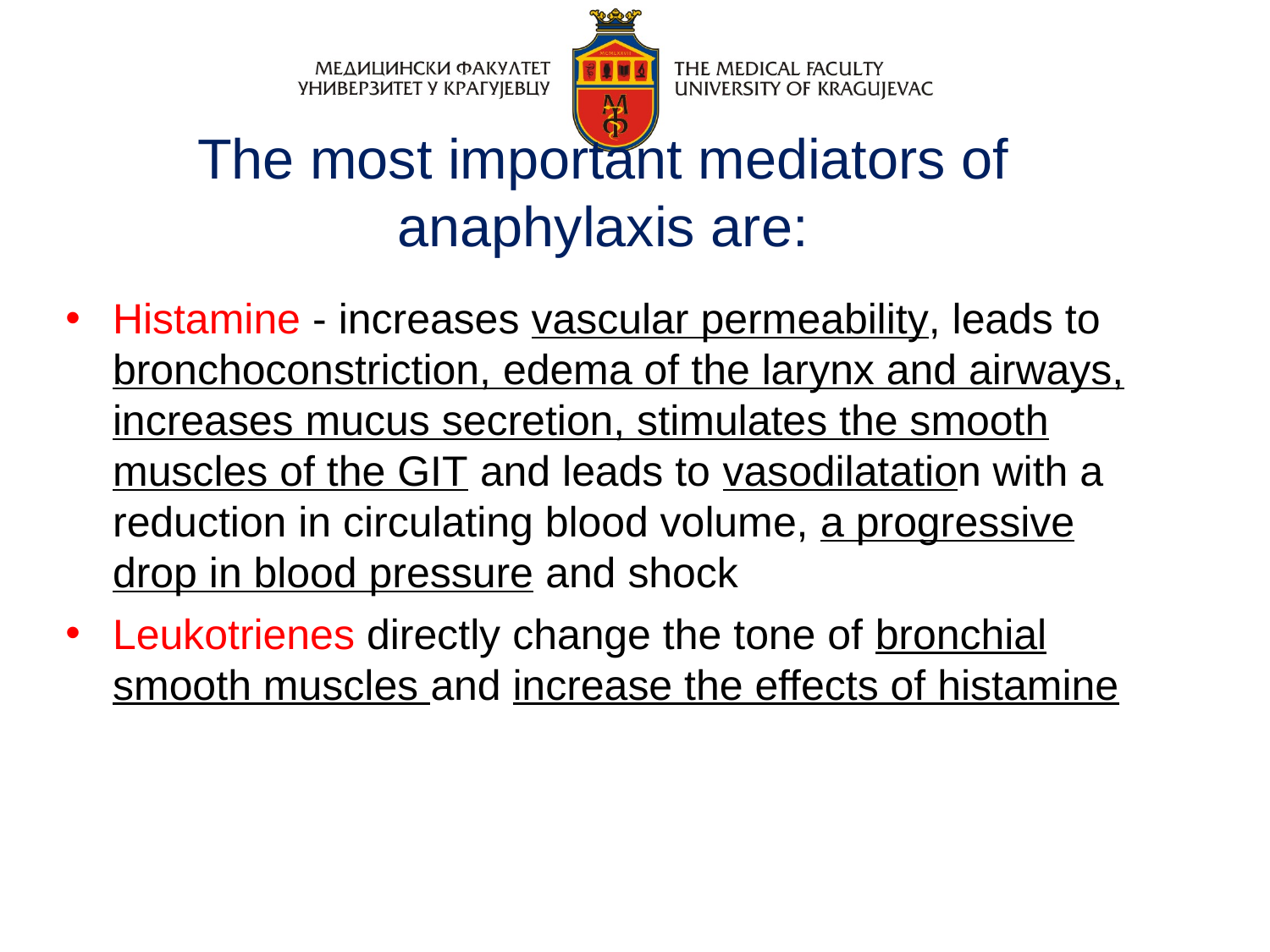

The most important mediators of anaphylaxis are:
Histamine - increases vascular permeability, leads to bronchoconstriction, edema of the larynx and airways, increases mucus secretion, stimulates the smooth muscles of the GIT and leads to vasodilatation with a reduction in circulating blood volume, a progressive drop in blood pressure and shock
Leukotrienes directly change the tone of bronchial smooth muscles and increase the effects of histamine